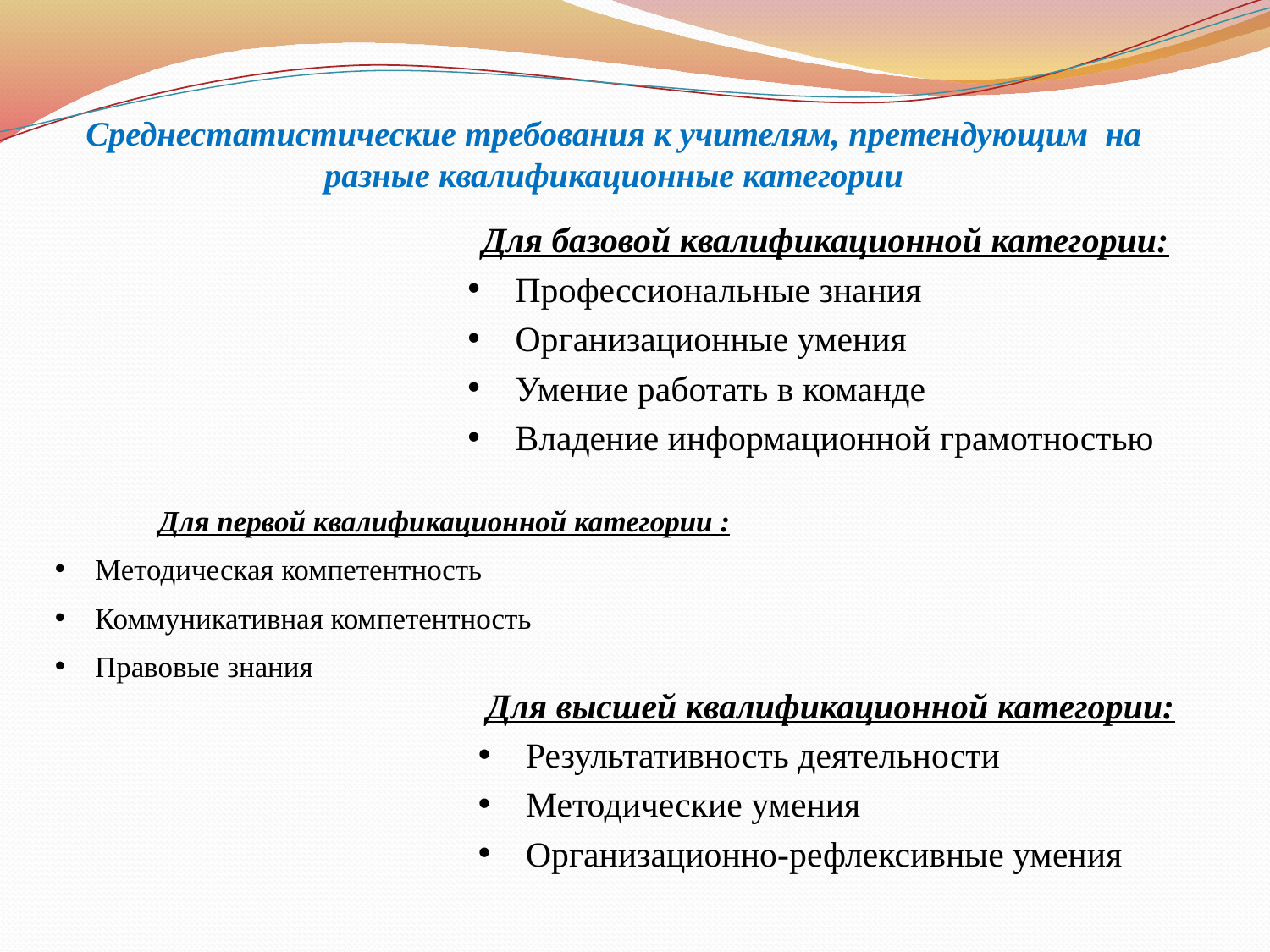

Среднестатистические требования к учителям, претендующим  на разные квалификационные категории

Для базовой квалификационной категории:
Профессиональные знания
Организационные умения
Умение работать в команде
Владение информационной грамотностью

Для первой квалификационной категории :
Методическая компетентность
Коммуникативная компетентность
Правовые знания

Для высшей квалификационной категории:
Результативность деятельности
Методические умения
Организационно-рефлексивные умения